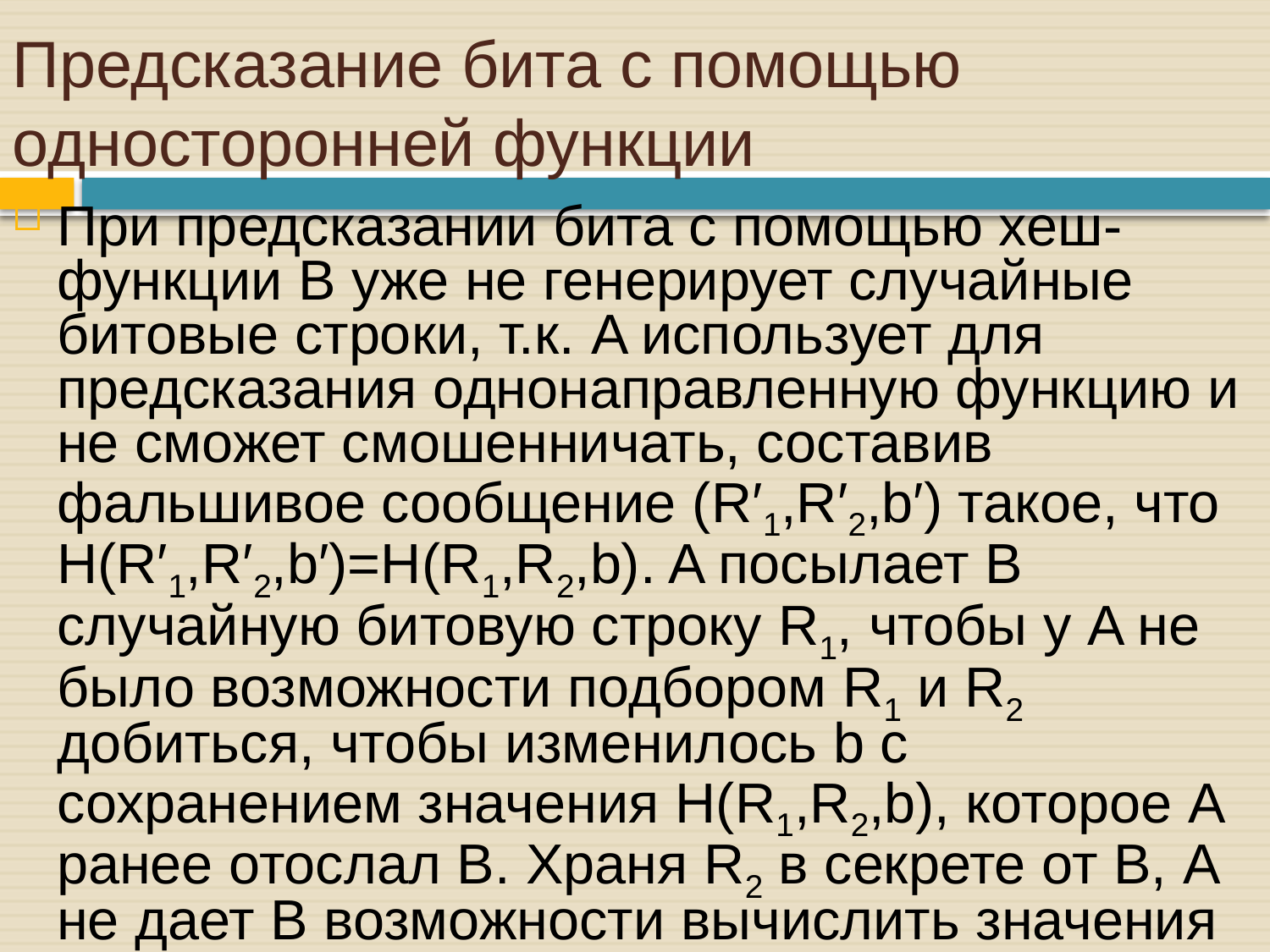

# Предсказание бита с помощью односторонней функции
При предсказании бита с помощью хеш-функции B уже не генерирует случайные битовые строки, т.к. A использует для предсказания однонаправленную функцию и не сможет смошенничать, составив фальшивое сообщение (R′1,R′2,b′) такое, что H(R′1,R′2,b′)=H(R1,R2,b). A посылает B случайную битовую строку R1, чтобы у A не было возможности подбором R1 и R2 добиться, чтобы изменилось b с сохранением значения H(R1,R2,b), которое A ранее отослал B. Храня R2 в секрете от B, A не дает B возможности вычислить значения H(R1,R2,b) и H(R1,R2,b′) (b′ - инвертированное b) и определить значение b, сравнив эти хеш-значения с присланным A.